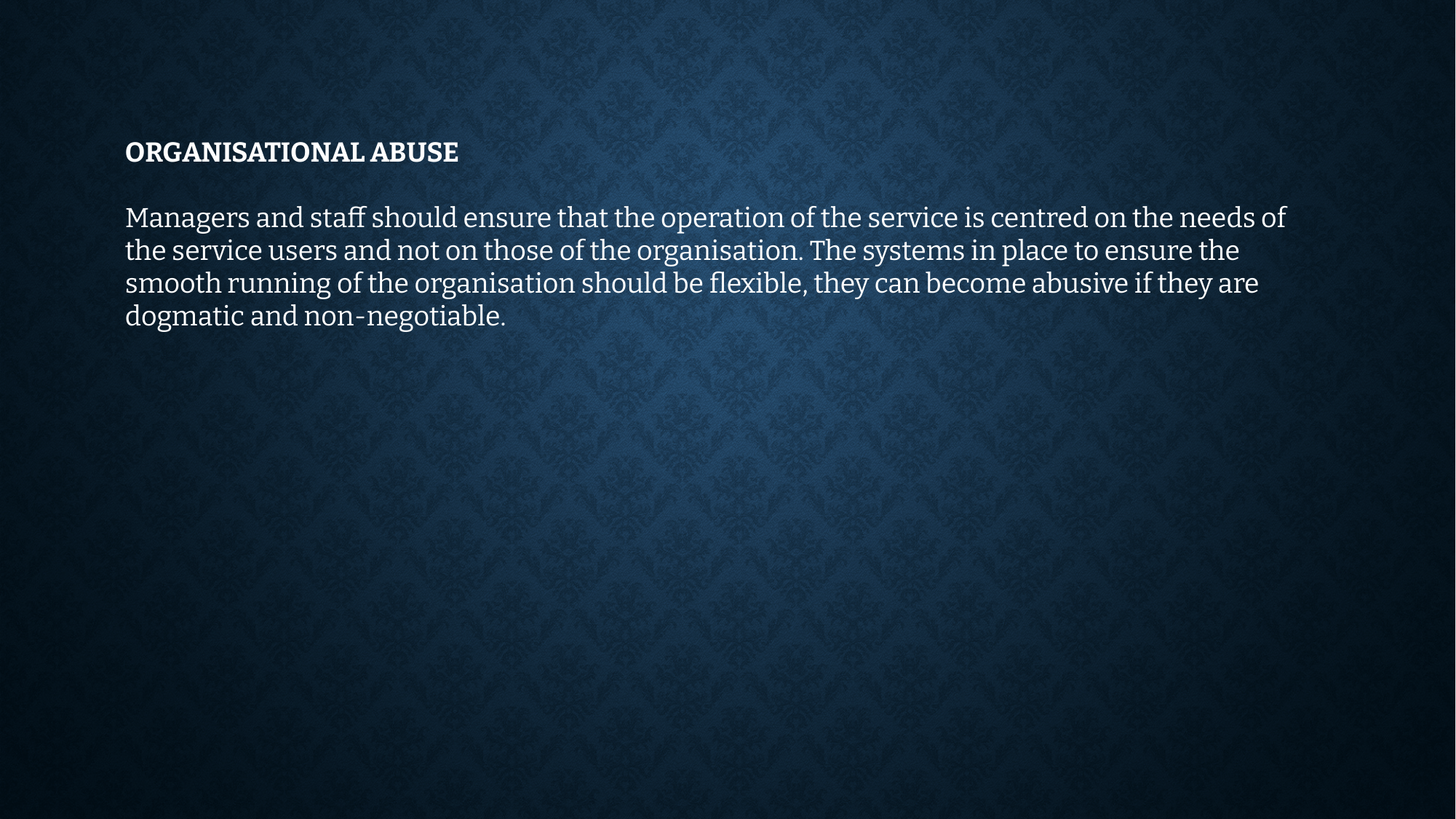

ORGANISATIONAL ABUSE

Managers and staff should ensure that the operation of the service is centred on the needs of the service users and not on those of the organisation. The systems in place to ensure the smooth running of the organisation should be flexible, they can become abusive if they are dogmatic and non-negotiable.